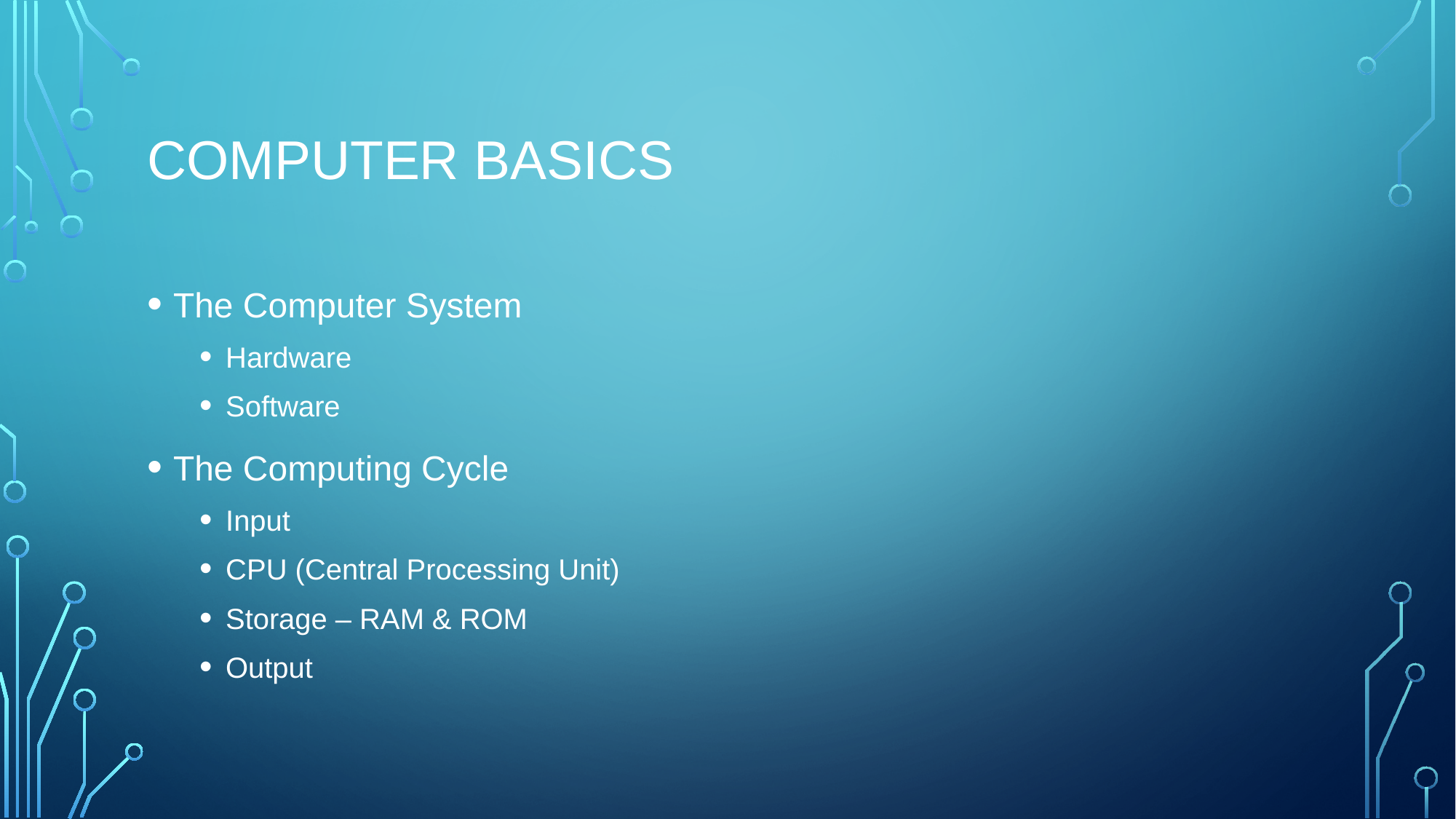

# COMPUTER BASICS
The Computer System
Hardware
Software
The Computing Cycle
Input
CPU (Central Processing Unit)
Storage – RAM & ROM
Output